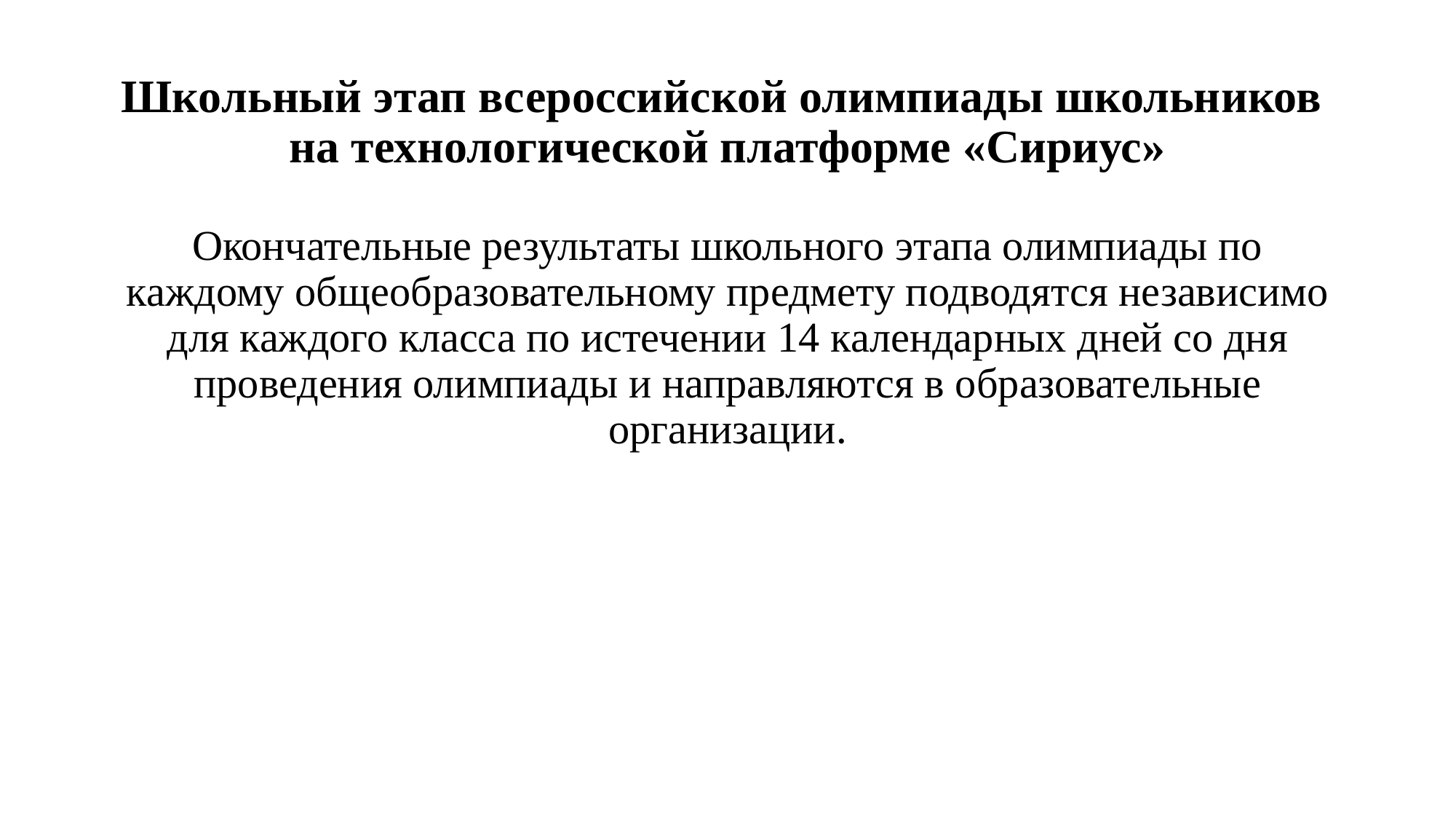

# Школьный этап всероссийской олимпиады школьников на технологической платформе «Сириус»
Окончательные результаты школьного этапа олимпиады по каждому общеобразовательному предмету подводятся независимо для каждого класса по истечении 14 календарных дней со дня проведения олимпиады и направляются в образовательные организации.